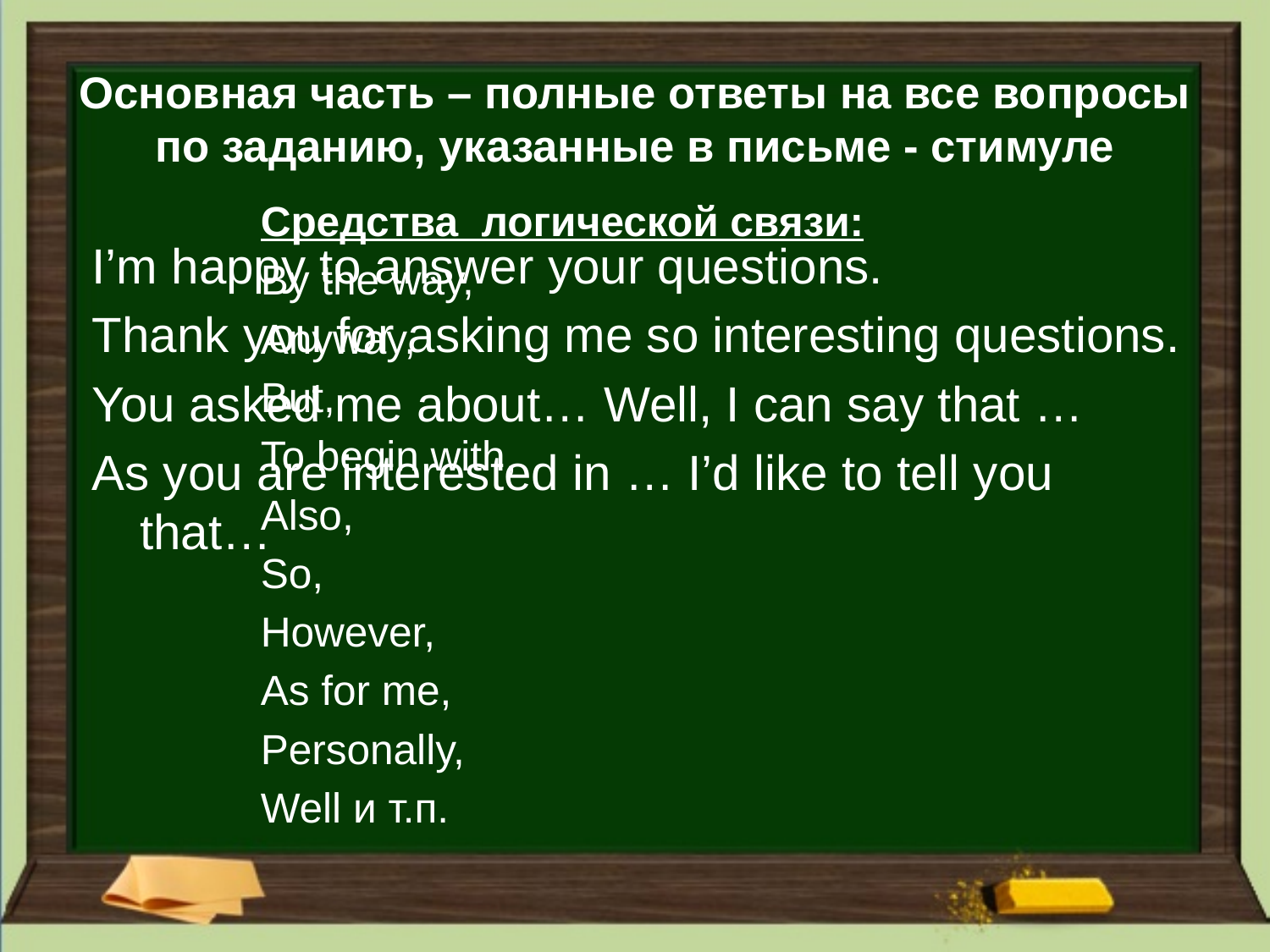

# Основная часть – полные ответы на все вопросы по заданию, указанные в письме - стимуле
Средства  логической связи:
By the way,
Anyway,
But,
To begin with,
Also,
So,
However,
As for me,
Personally,
Well и т.п.

I’m happy to answer your questions.
Thank you for asking me so interesting questions.
You asked me about… Well, I can say that …
As you are interested in … I’d like to tell you that…